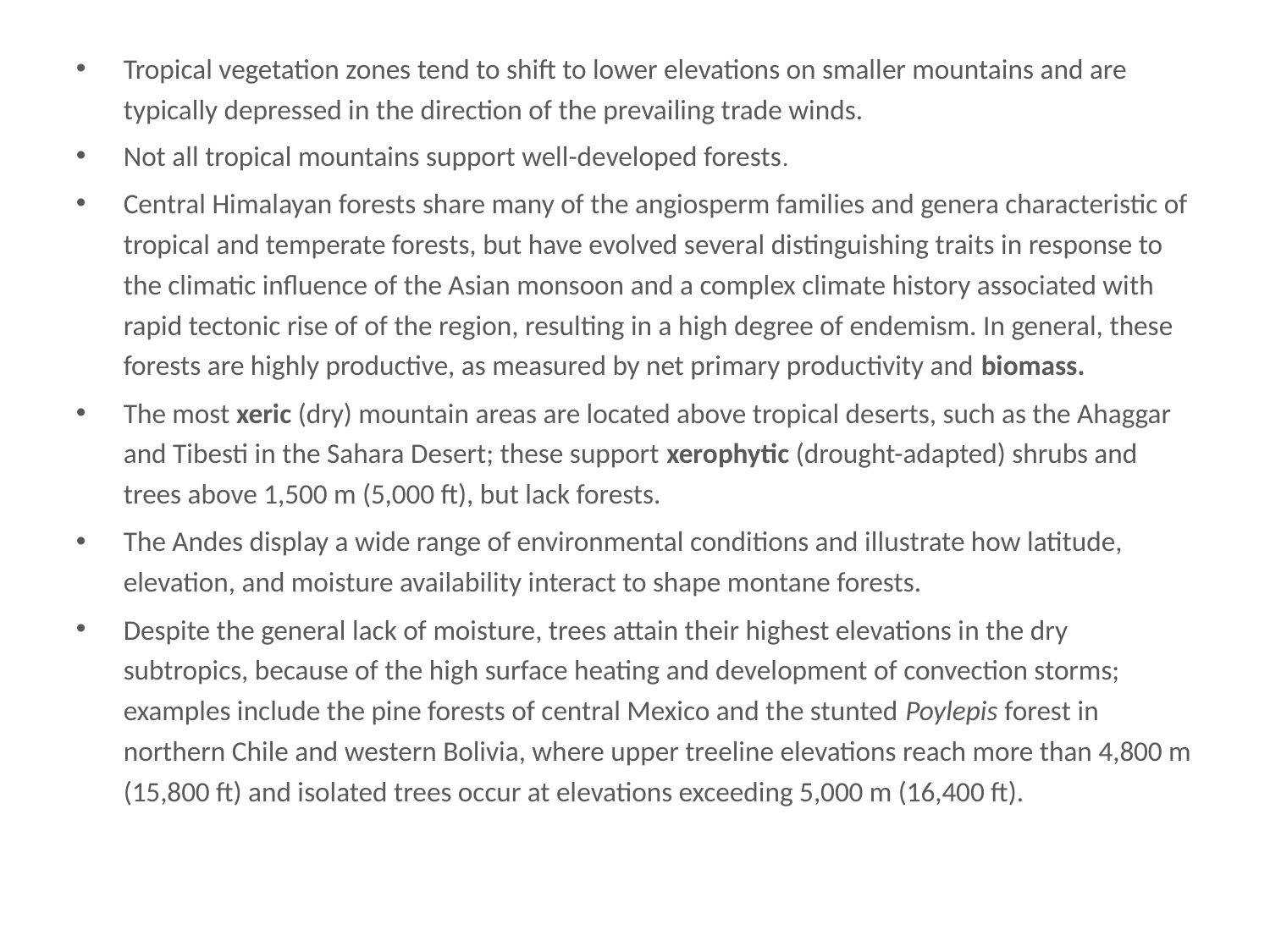

# Tropical vegetation zones tend to shift to lower elevations on smaller mounta...
Tropical vegetation zones tend to shift to lower elevations on smaller mountains and are typically depressed in the direction of the prevailing trade winds.
Not all tropical mountains support well-developed forests.
Central Himalayan forests share many of the angiosperm families and genera characteristic of tropical and temperate forests, but have evolved several distinguishing traits in response to the climatic influence of the Asian monsoon and a complex climate history associated with rapid tectonic rise of of the region, resulting in a high degree of endemism. In general, these forests are highly productive, as measured by net primary productivity and biomass.
The most xeric (dry) mountain areas are located above tropical deserts, such as the Ahaggar and Tibesti in the Sahara Desert; these support xerophytic (drought-adapted) shrubs and trees above 1,500 m (5,000 ft), but lack forests.
The Andes display a wide range of environmental conditions and illustrate how latitude, elevation, and moisture availability interact to shape montane forests.
Despite the general lack of moisture, trees attain their highest elevations in the dry subtropics, because of the high surface heating and development of convection storms; examples include the pine forests of central Mexico and the stunted Poylepis forest in northern Chile and western Bolivia, where upper treeline elevations reach more than 4,800 m (15,800 ft) and isolated trees occur at elevations exceeding 5,000 m (16,400 ft).